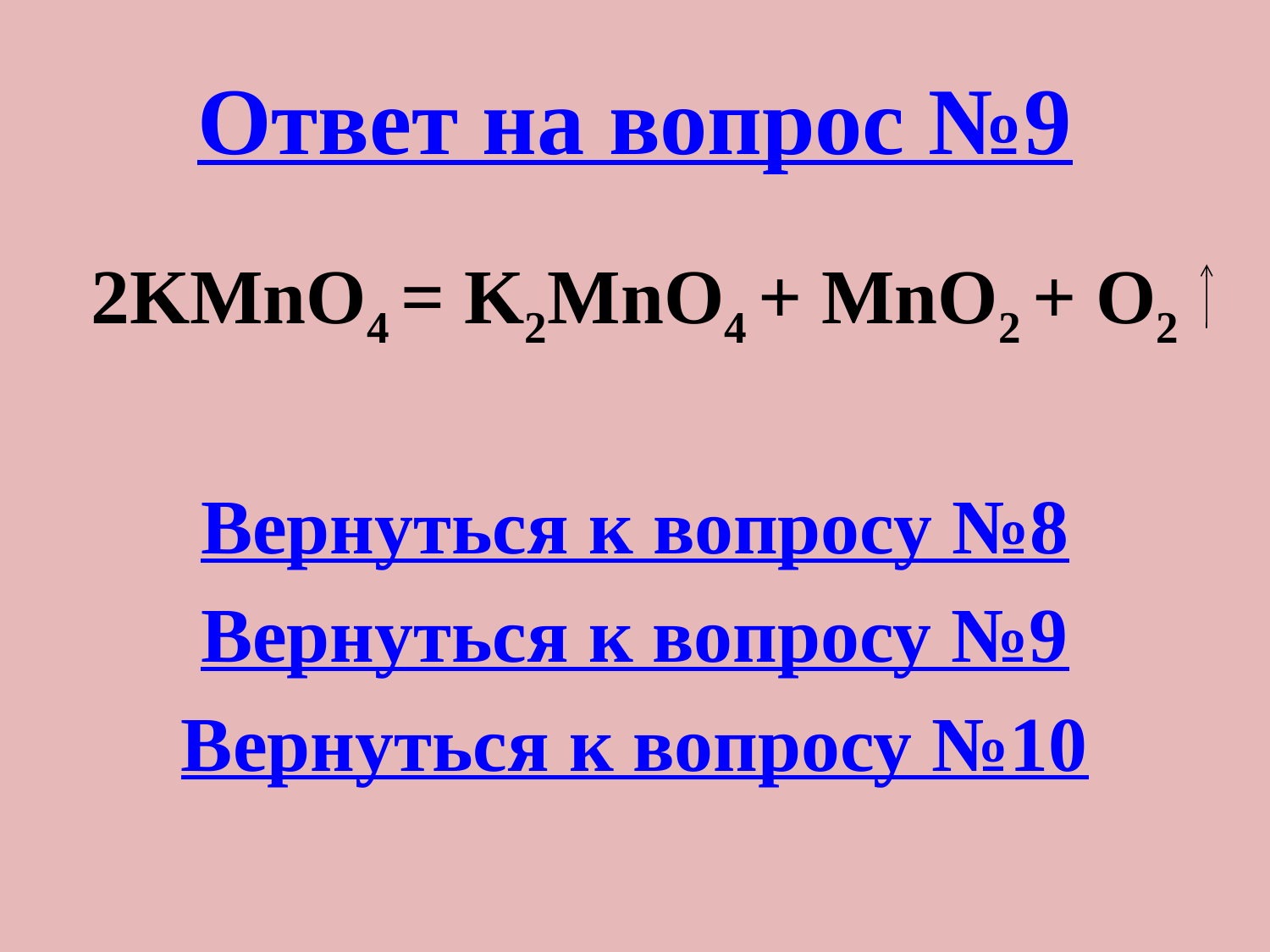

# Ответ на вопрос №9

2KMnO4 = K2MnO4 + MnO2 + O2

Вернуться к вопросу №8
Вернуться к вопросу №9
Вернуться к вопросу №10